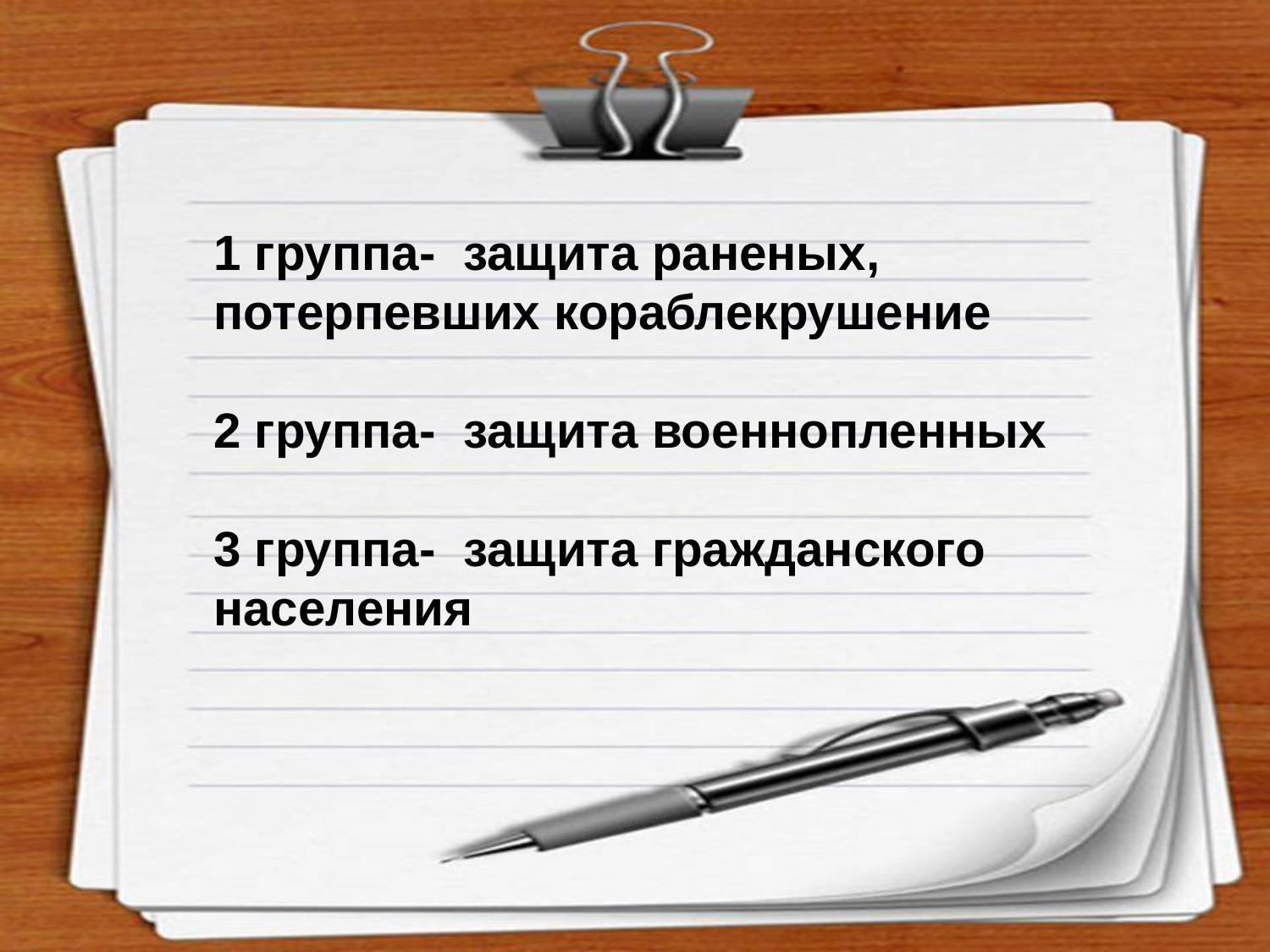

1 группа-  защита раненых, потерпевших кораблекрушение

2 группа-  защита военнопленных

3 группа-  защита гражданского населения